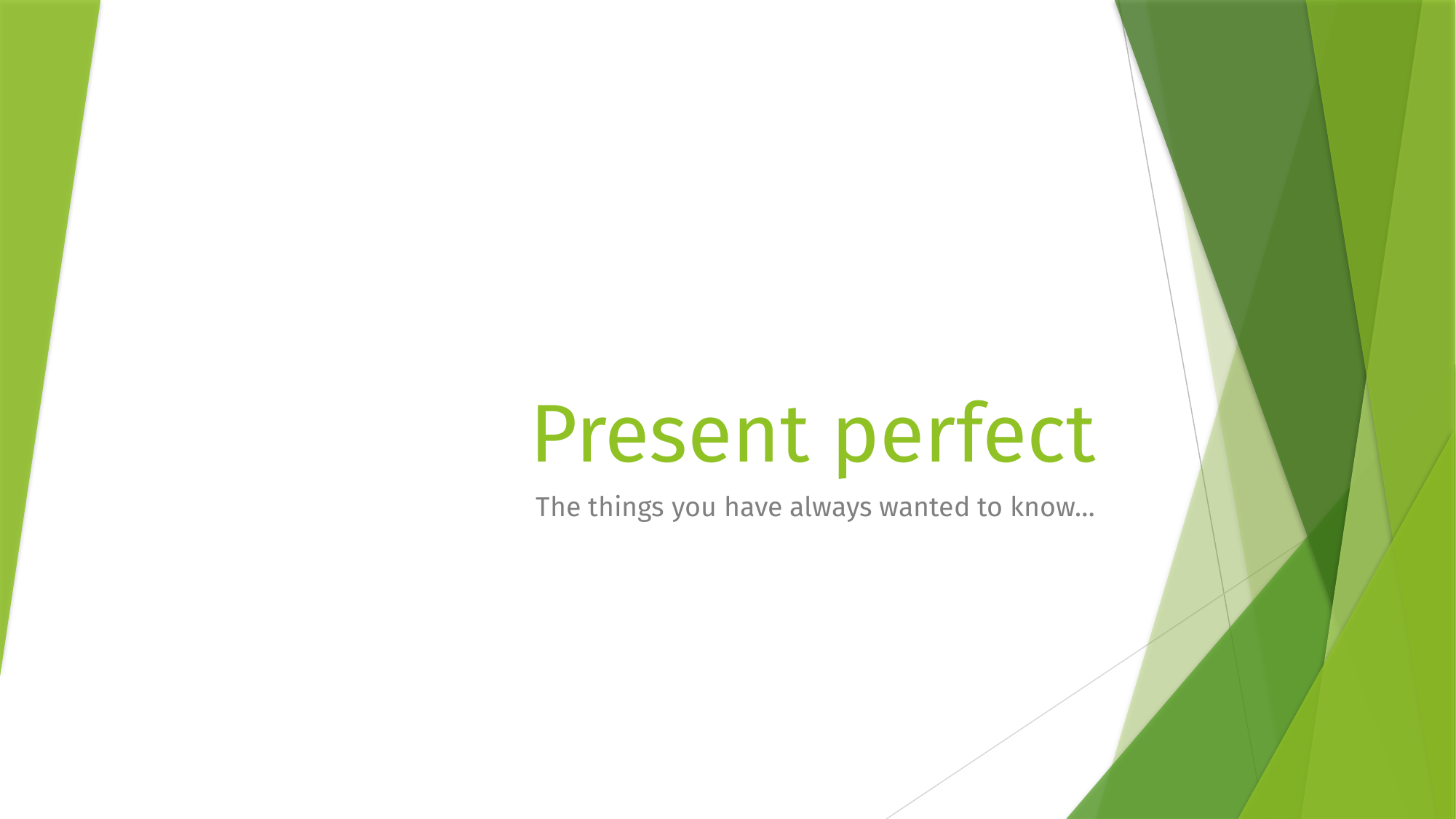

# Present perfect
The things you have always wanted to know…